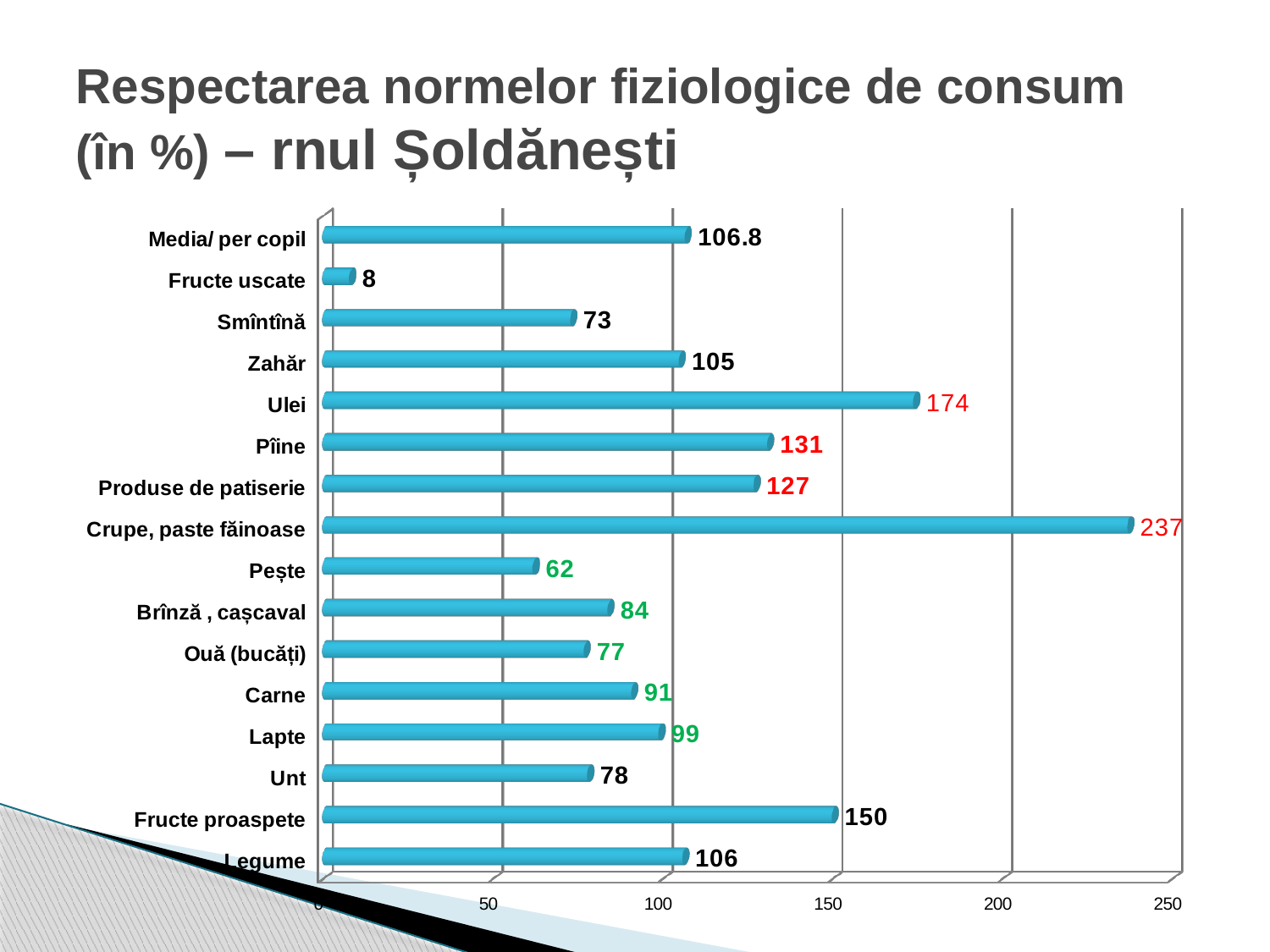

# Respectarea normelor fiziologice de consum (în %) – rnul Șoldănești

[unsupported chart]